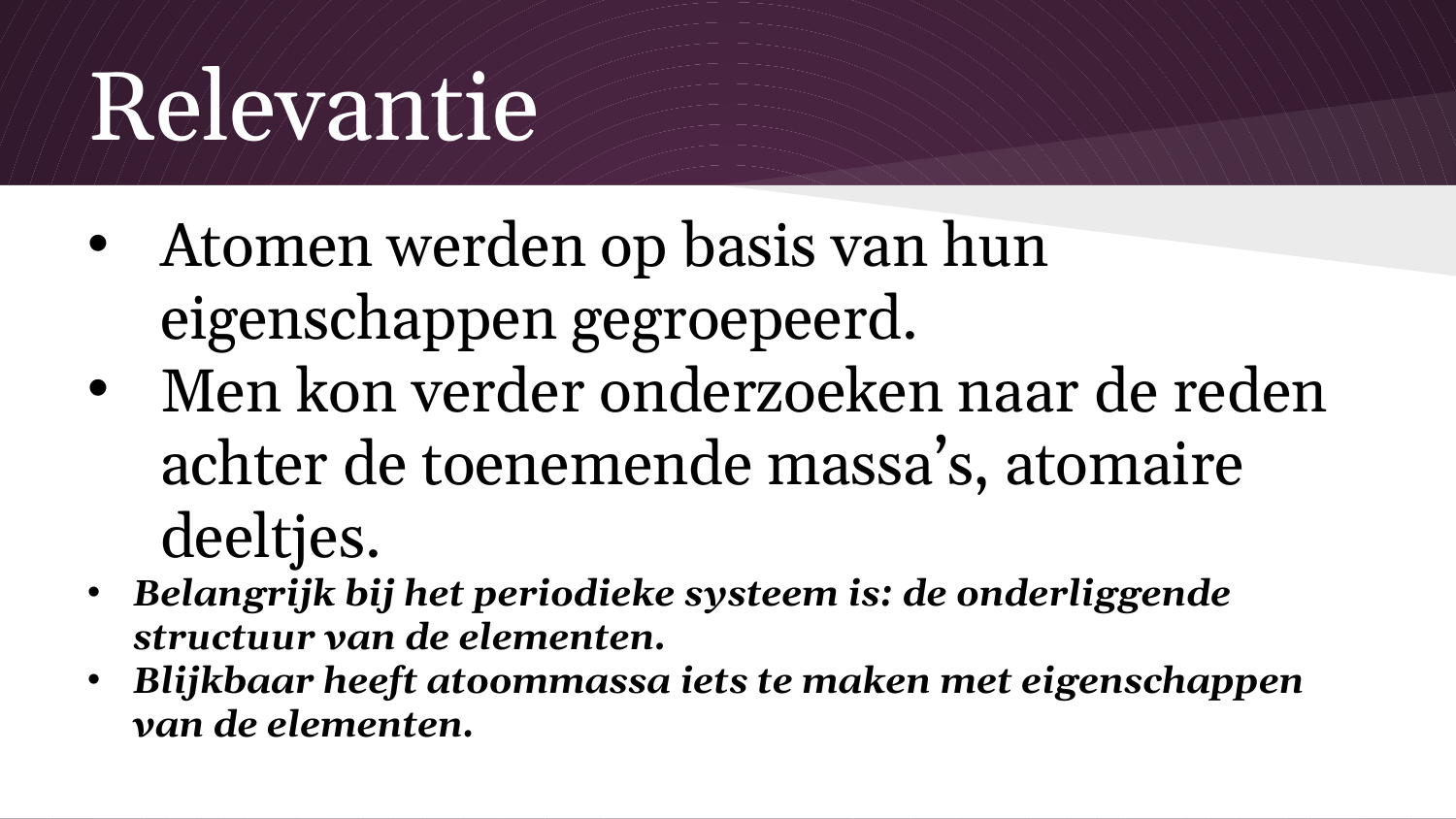

# Relevantie
Atomen werden op basis van hun eigenschappen gegroepeerd.
Men kon verder onderzoeken naar de reden achter de toenemende massa’s, atomaire deeltjes.
Belangrijk bij het periodieke systeem is: de onderliggende structuur van de elementen.
Blijkbaar heeft atoommassa iets te maken met eigenschappen van de elementen.